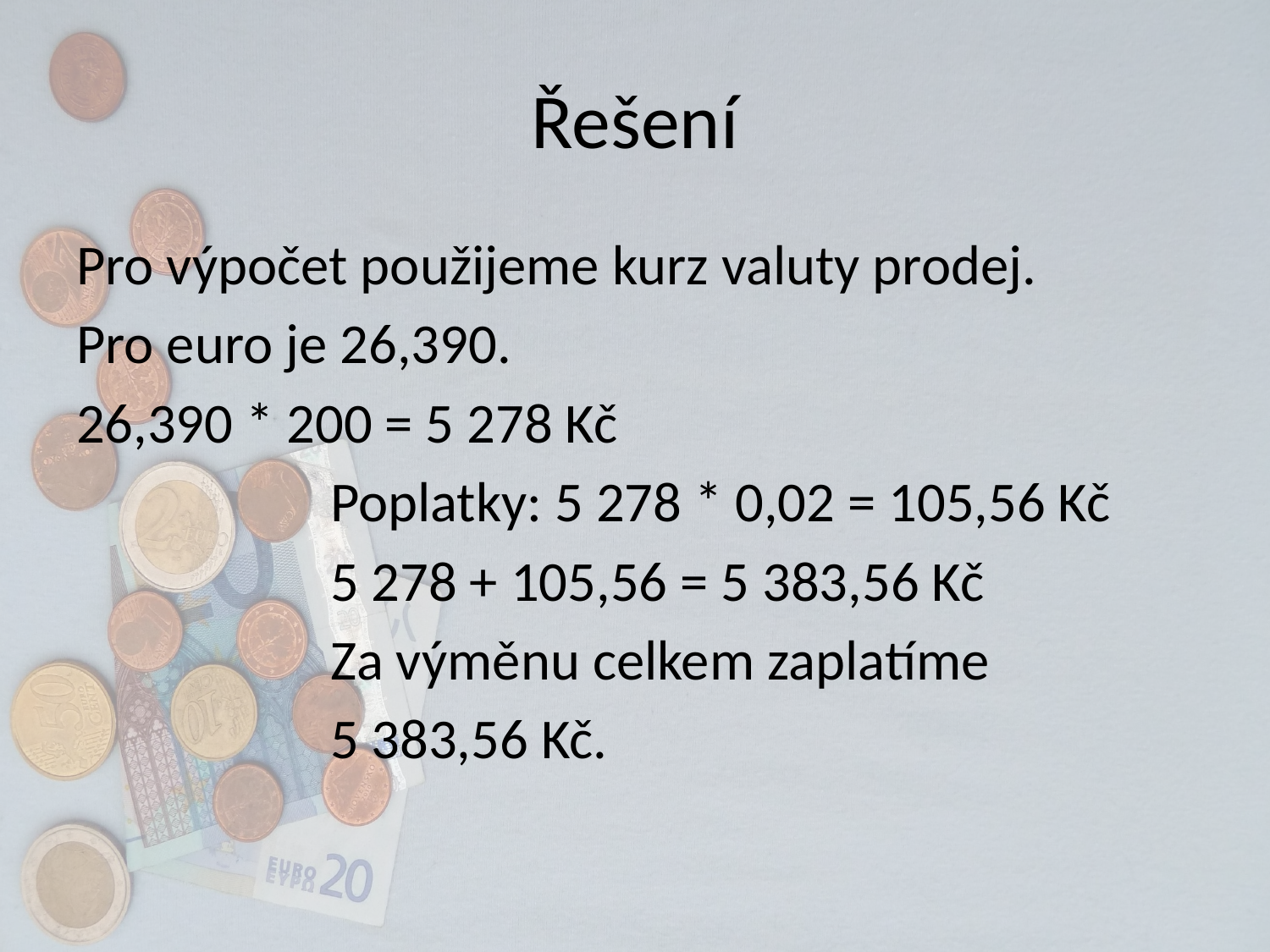

# Řešení
Pro výpočet použijeme kurz valuty prodej.
Pro euro je 26,390.
26,390 * 200 = 5 278 Kč
		Poplatky: 5 278 * 0,02 = 105,56 Kč
		5 278 + 105,56 = 5 383,56 Kč
		Za výměnu celkem zaplatíme
		5 383,56 Kč.